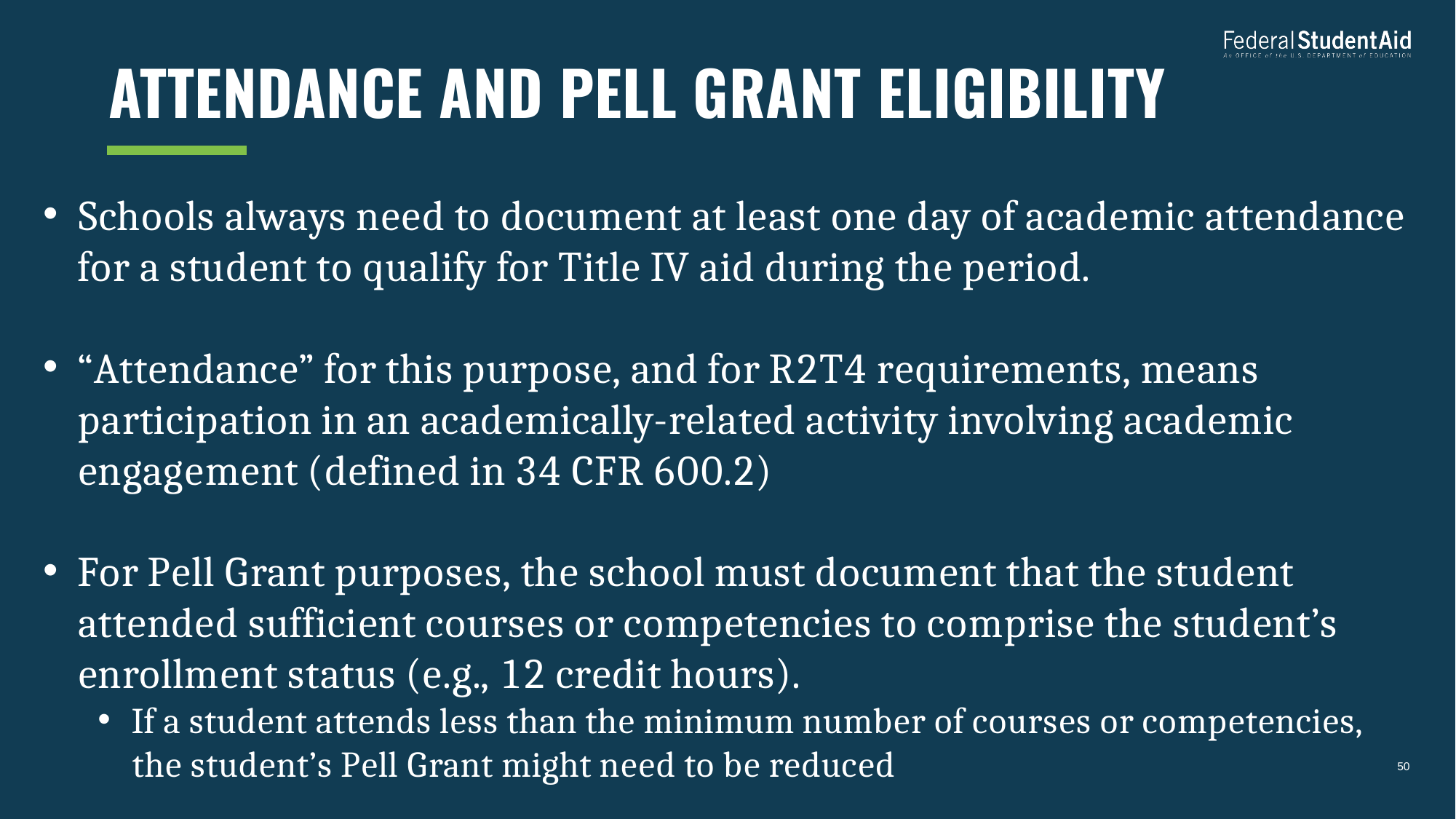

# Attendance and Pell Grant eligibility
Schools always need to document at least one day of academic attendance for a student to qualify for Title IV aid during the period.

“Attendance” for this purpose, and for R2T4 requirements, means participation in an academically-related activity involving academic engagement (defined in 34 CFR 600.2)

For Pell Grant purposes, the school must document that the student attended sufficient courses or competencies to comprise the student’s enrollment status (e.g., 12 credit hours).
If a student attends less than the minimum number of courses or competencies, the student’s Pell Grant might need to be reduced
50